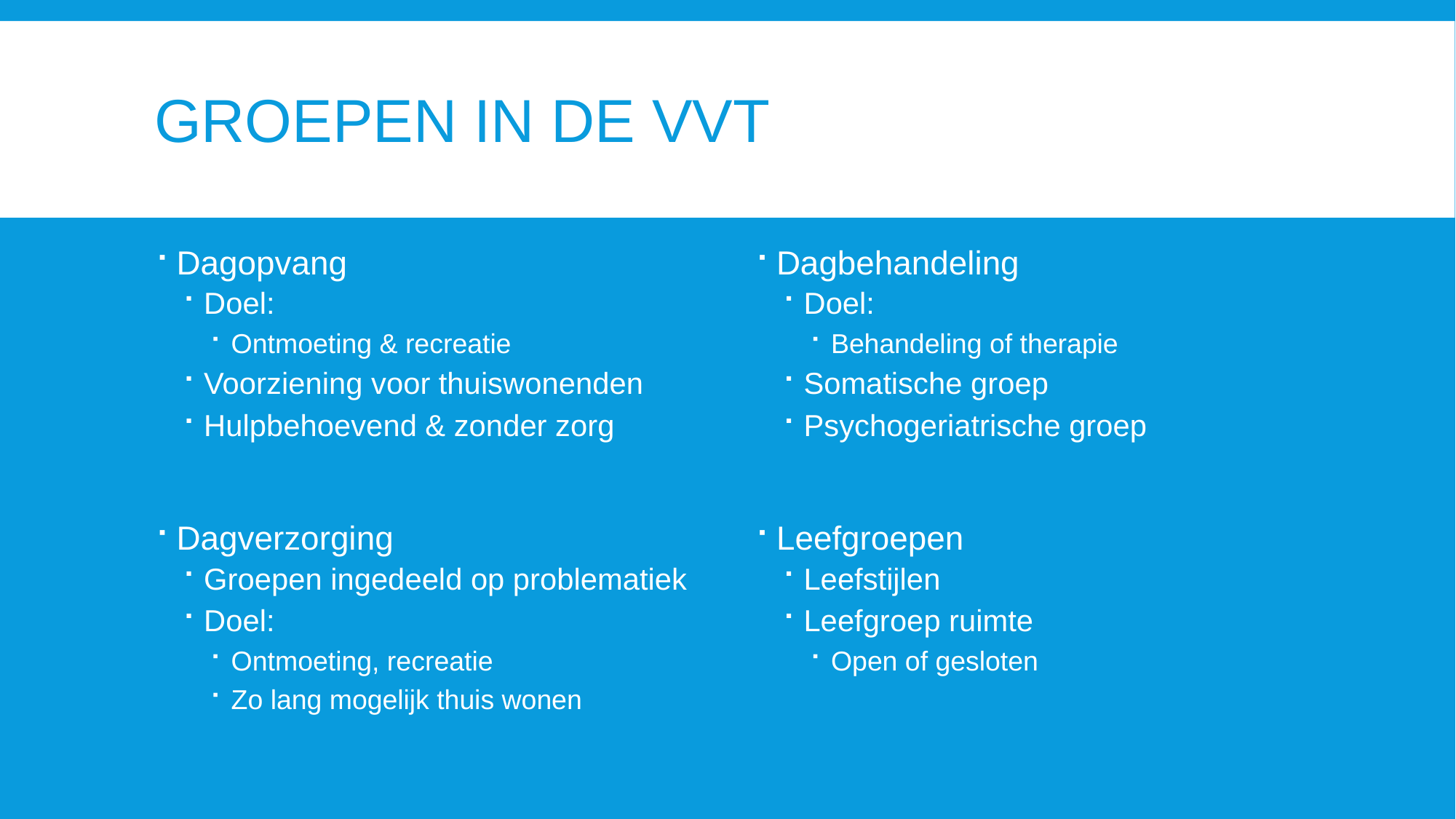

# Groepen in de vvt
Dagopvang
Doel:
Ontmoeting & recreatie
Voorziening voor thuiswonenden
Hulpbehoevend & zonder zorg

Dagverzorging
Groepen ingedeeld op problematiek
Doel:
Ontmoeting, recreatie
Zo lang mogelijk thuis wonen

Dagbehandeling
Doel:
Behandeling of therapie
Somatische groep
Psychogeriatrische groep

Leefgroepen
Leefstijlen
Leefgroep ruimte
Open of gesloten